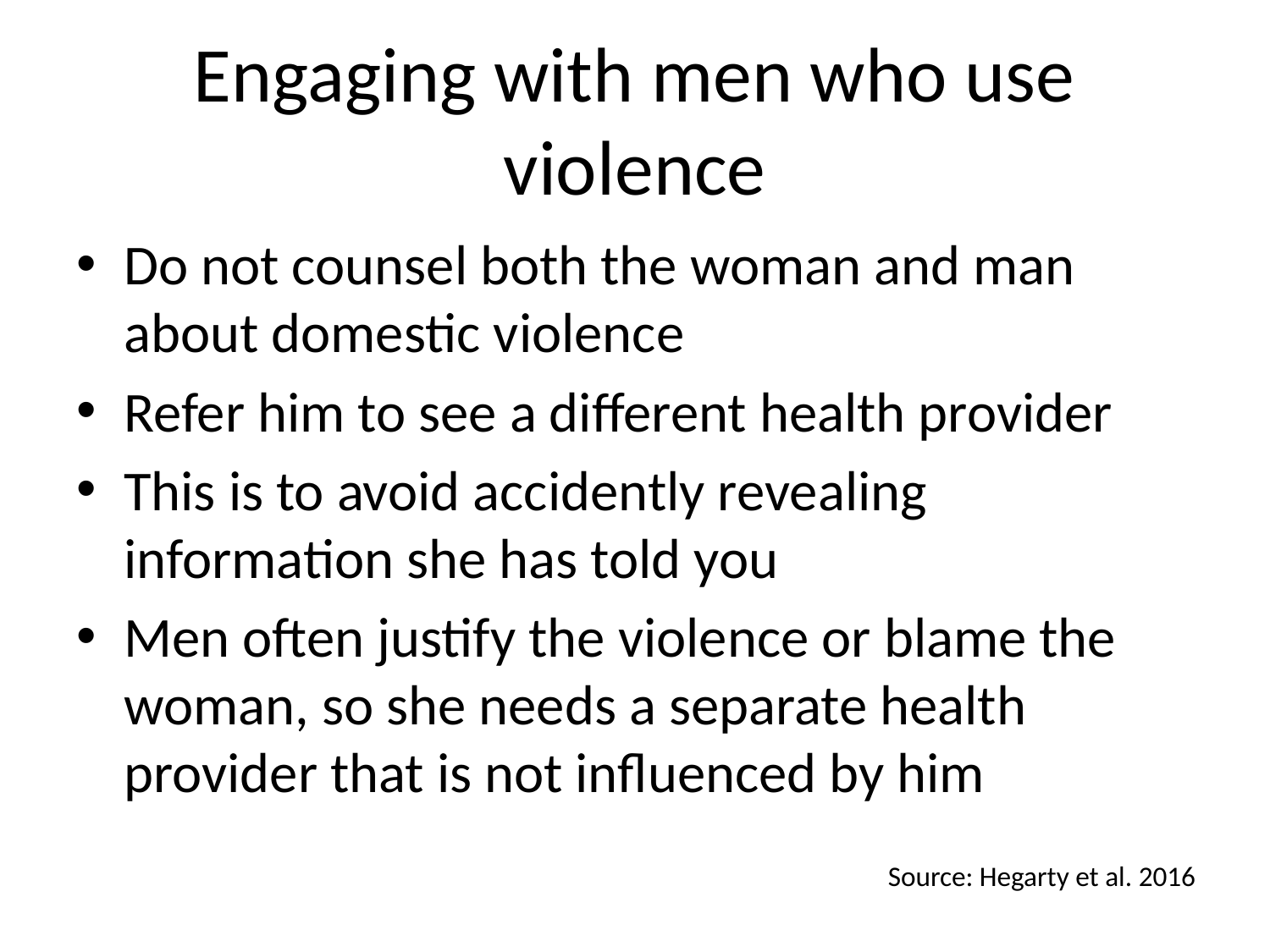

# Engaging with men who use violence
Do not counsel both the woman and man about domestic violence
Refer him to see a different health provider
This is to avoid accidently revealing information she has told you
Men often justify the violence or blame the woman, so she needs a separate health provider that is not influenced by him
Source: Hegarty et al. 2016